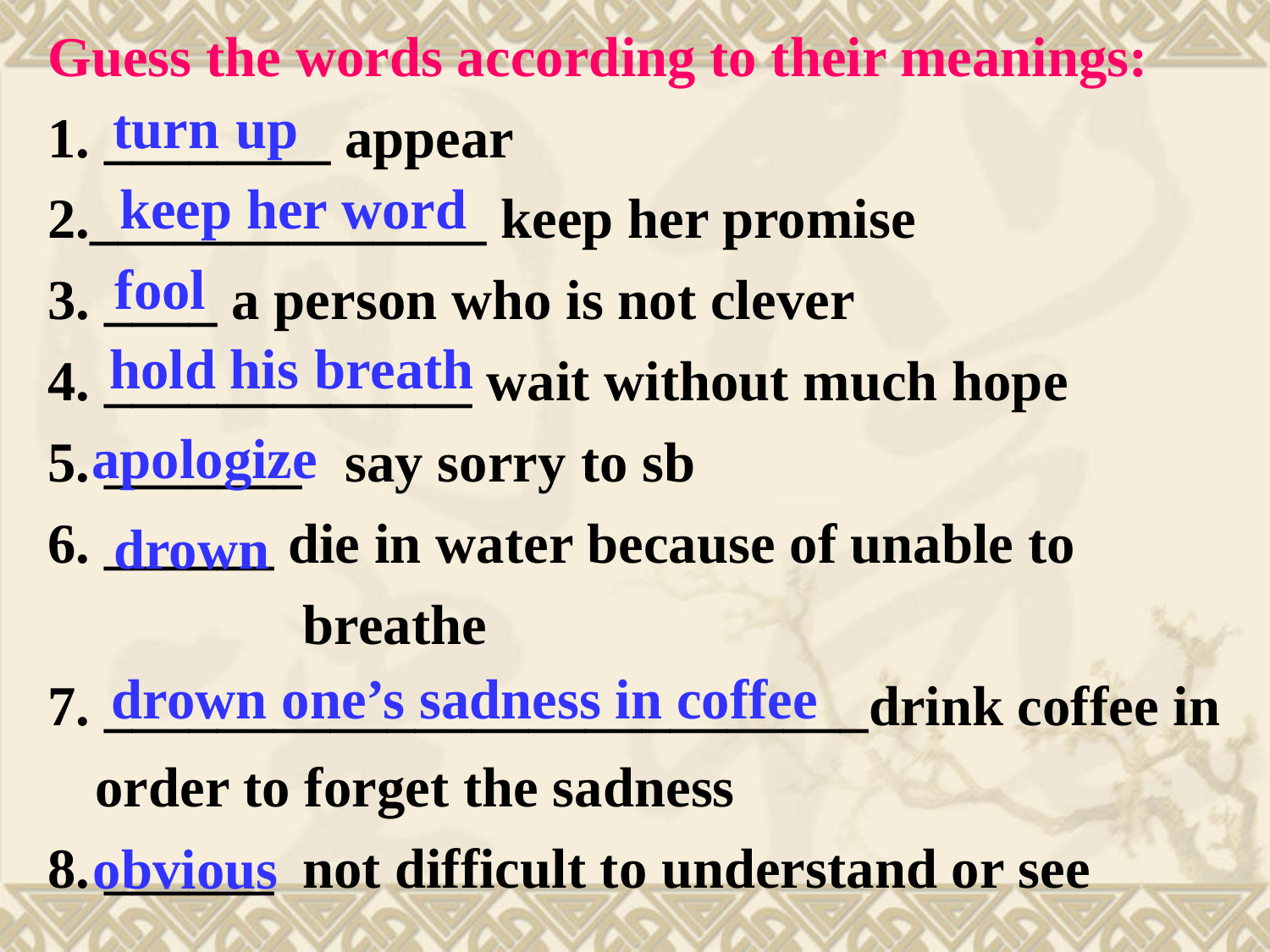

Guess the words according to their meanings:
1. ________ appear
2.______________ keep her promise
3. ____ a person who is not clever
4. _____________ wait without much hope
5. _______   say sorry to sb
6. ______ die in water because of unable to
                  breathe
7. ___________________________drink coffee in order to forget the sadness
8. ______  not difficult to understand or see
turn up
keep her word
fool
hold his breath
apologize
drown
drown one’s sadness in coffee
obvious